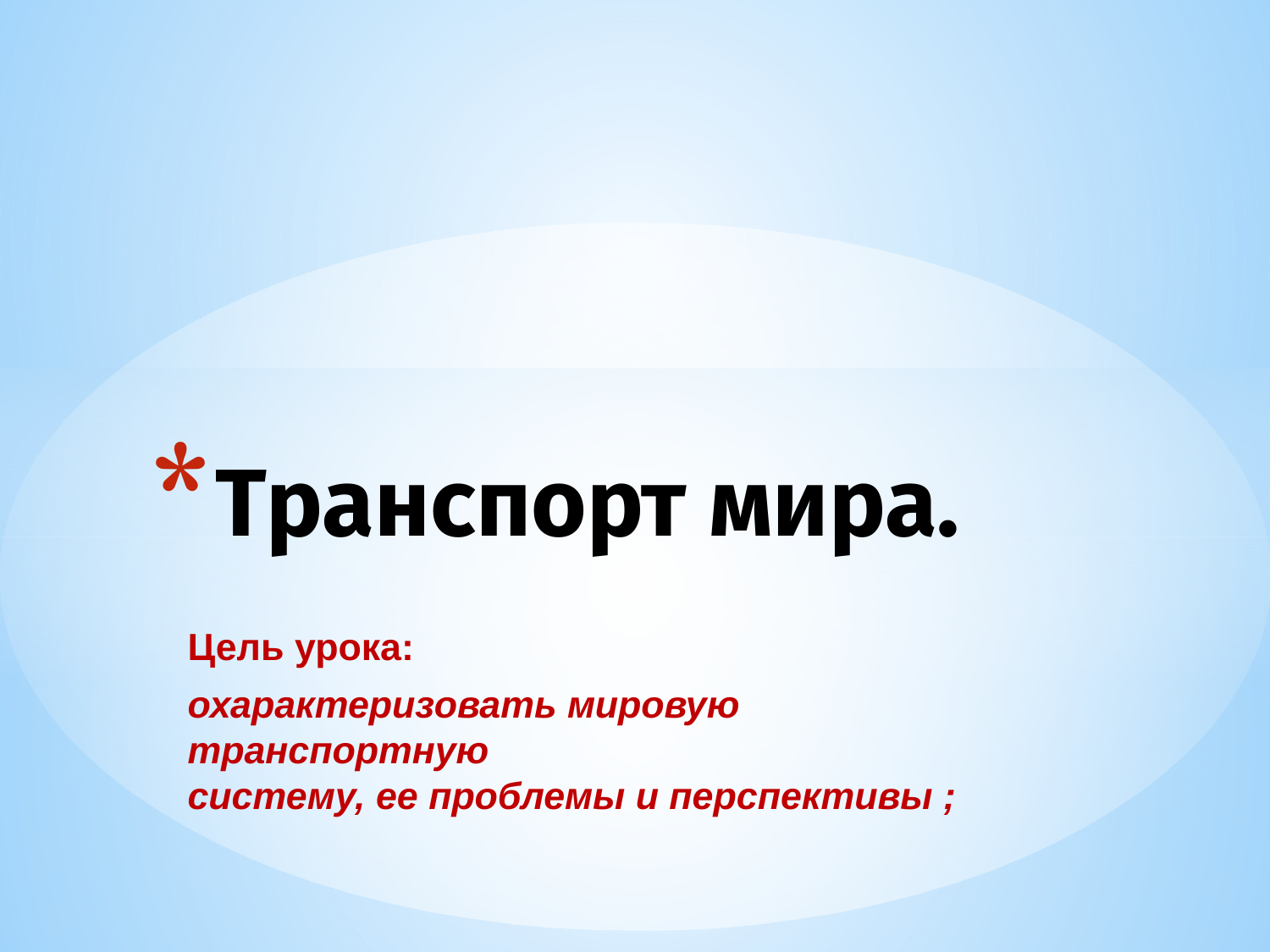

# Транспорт мира.
Цель урока:
охарактеризовать мировую транспортную
систему, ее проблемы и перспективы ;